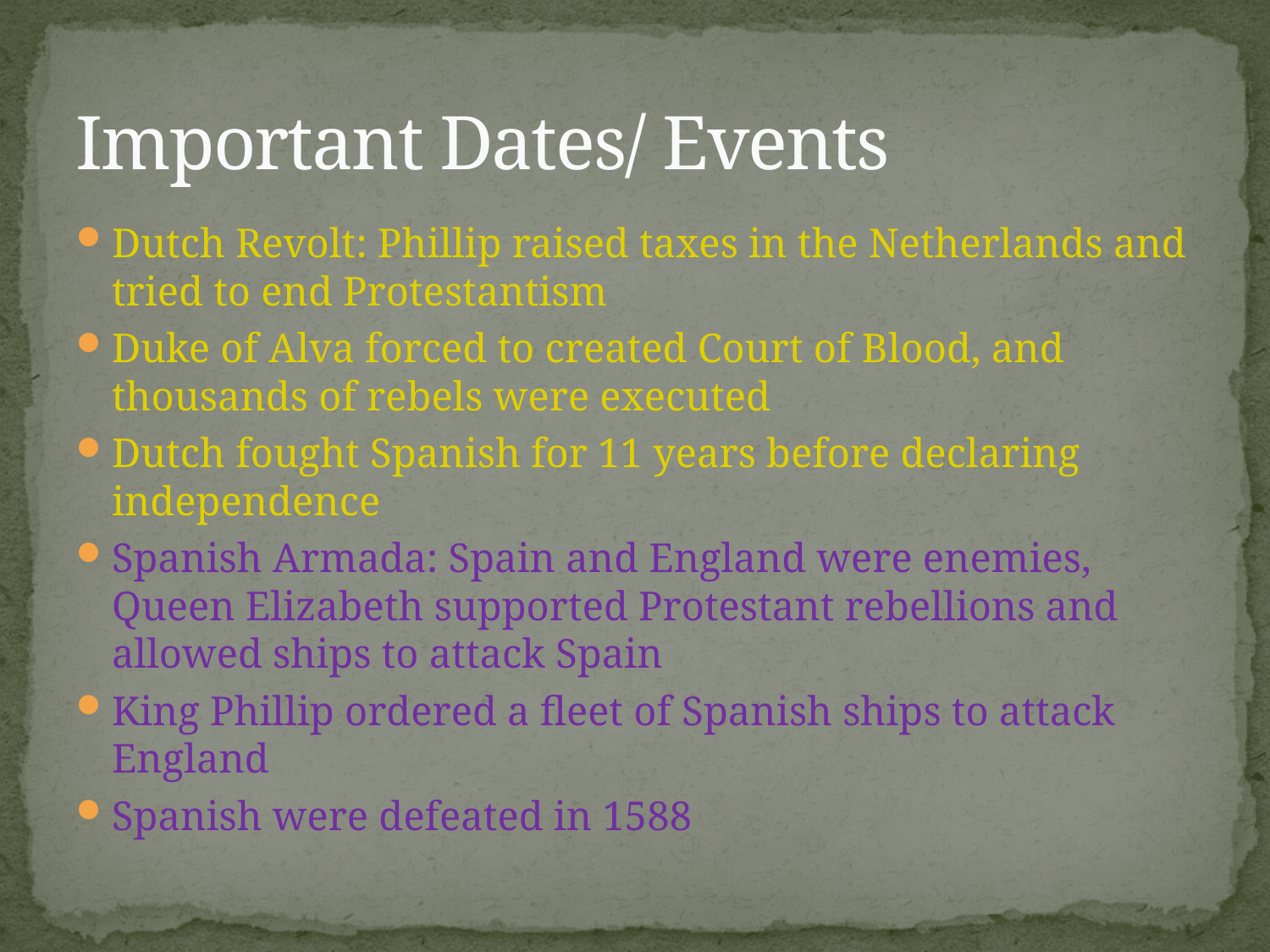

# Important Dates/ Events
Dutch Revolt: Phillip raised taxes in the Netherlands and tried to end Protestantism
Duke of Alva forced to created Court of Blood, and thousands of rebels were executed
Dutch fought Spanish for 11 years before declaring independence
Spanish Armada: Spain and England were enemies, Queen Elizabeth supported Protestant rebellions and allowed ships to attack Spain
King Phillip ordered a fleet of Spanish ships to attack England
Spanish were defeated in 1588